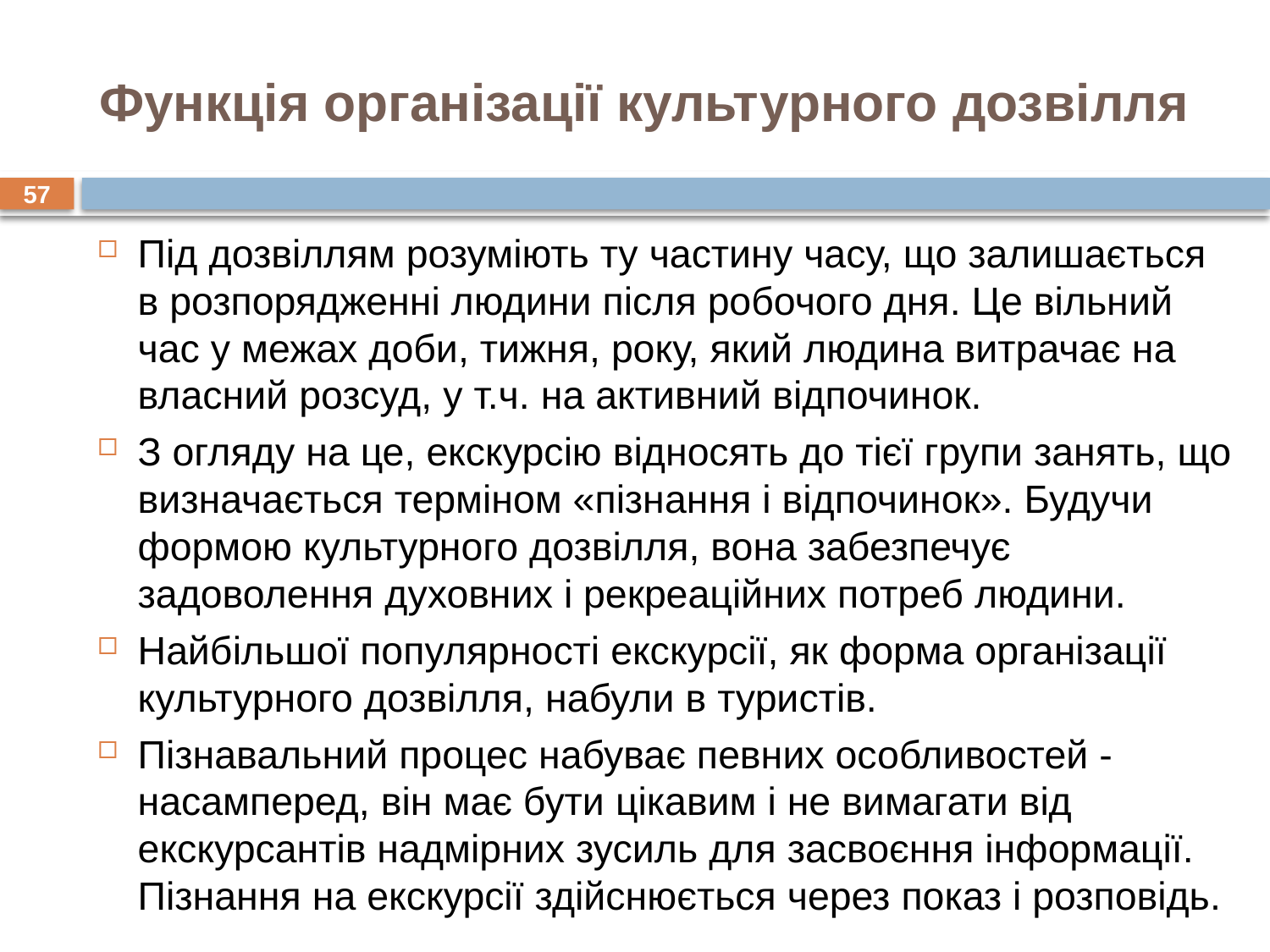

# Функція організації культурного дозвілля
57
Під дозвіллям розуміють ту частину часу, що залишається в розпорядженні людини після робочого дня. Це вільний час у межах доби, тижня, року, який людина витрачає на власний розсуд, у т.ч. на активний відпочинок.
З огляду на це, екскурсію відносять до тієї групи занять, що визначається терміном «пізнання і відпочинок». Будучи формою культурного дозвілля, вона забезпечує задоволення духовних і рекреаційних потреб людини.
Найбільшої популярності екскурсії, як форма організації культурного дозвілля, набули в туристів.
Пізнавальний процес набуває певних особливостей - насамперед, він має бути цікавим і не вимагати від екскурсантів надмірних зусиль для засвоєння інформації. Пізнання на екскурсії здійснюється через показ і розповідь.